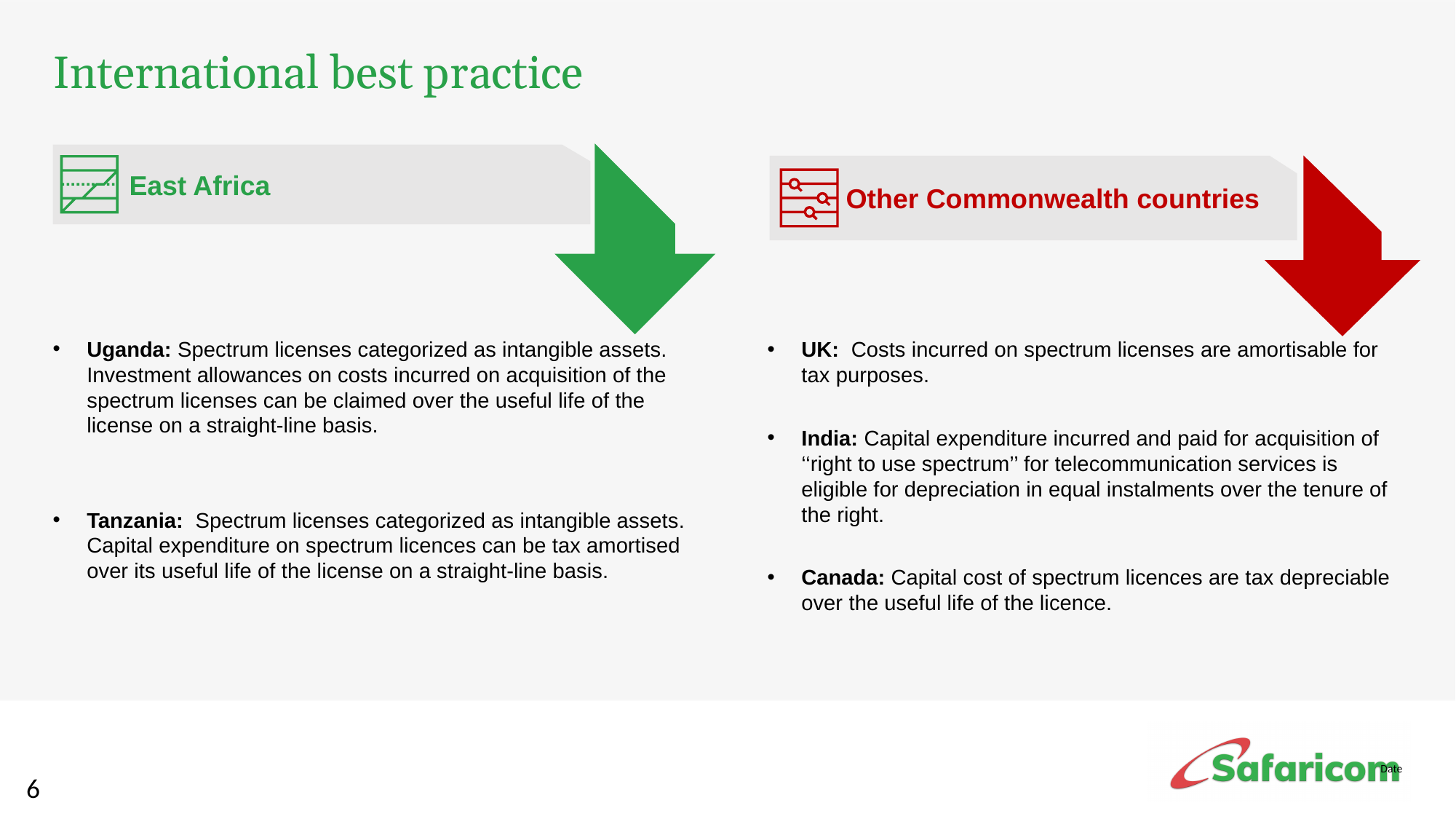

# International best practice
East Africa

Other Commonwealth countries

Uganda: Spectrum licenses categorized as intangible assets. Investment allowances on costs incurred on acquisition of the spectrum licenses can be claimed over the useful life of the license on a straight-line basis.

Tanzania:  Spectrum licenses categorized as intangible assets. Capital expenditure on spectrum licences can be tax amortised  over its useful life of the license on a straight-line basis.

UK:  Costs incurred on spectrum licenses are amortisable for tax purposes.

India: Capital expenditure incurred and paid for acquisition of ‘‘right to use spectrum’’ for telecommunication services is eligible for depreciation in equal instalments over the tenure of the right.

Canada: Capital cost of spectrum licences are tax depreciable over the useful life of the licence.

Date
6